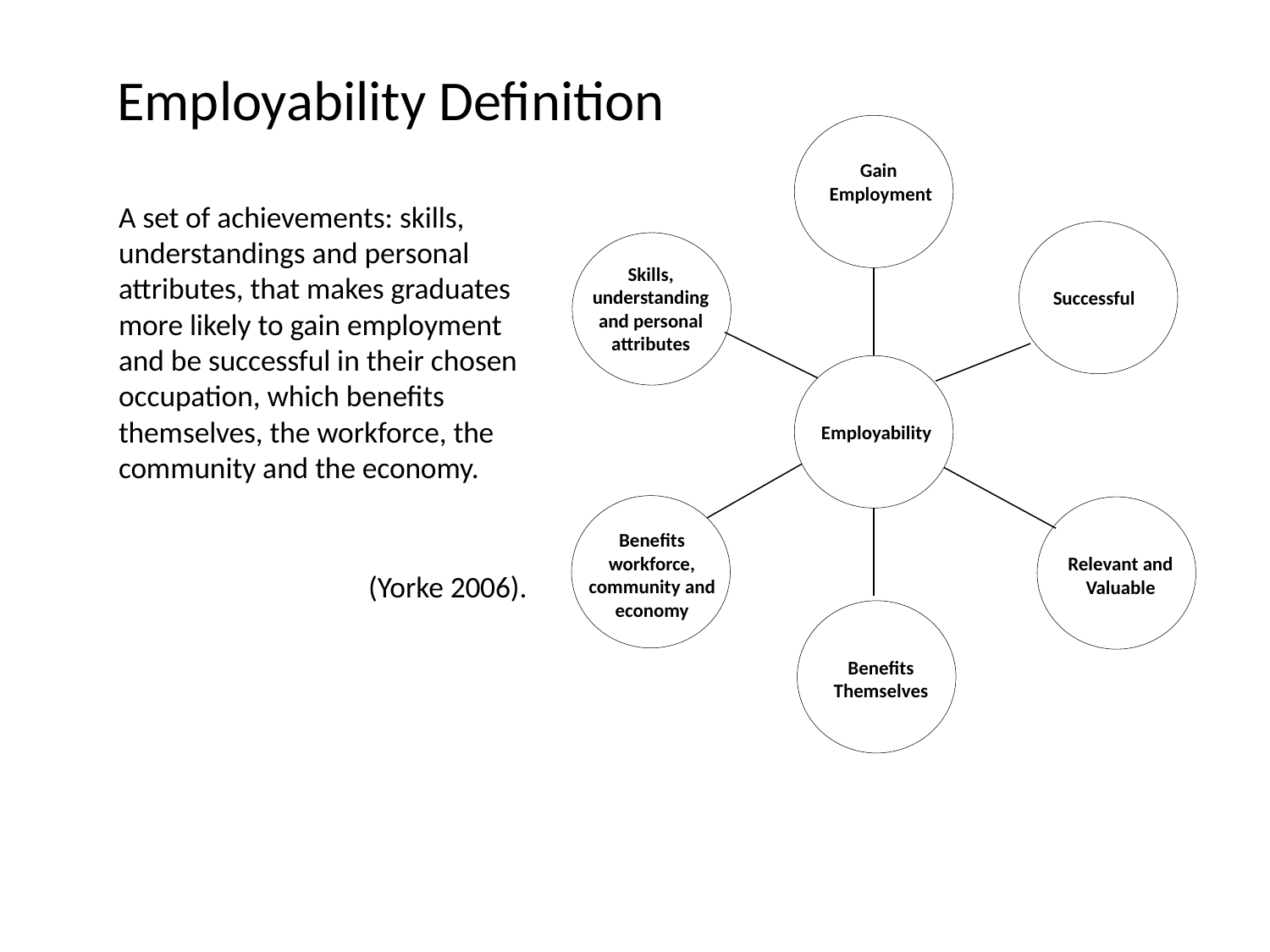

# Employability Definition

Gain
Employment
A set of achievements: skills, understandings and personal attributes, that makes graduates more likely to gain employment and be successful in their chosen occupation, which benefits themselves, the workforce, the community and the economy.

                                                               (Yorke 2006).

Skills, understanding and personal attributes
Successful

Employability

Benefits workforce, community and economy
Relevant and Valuable

Benefits Themselves